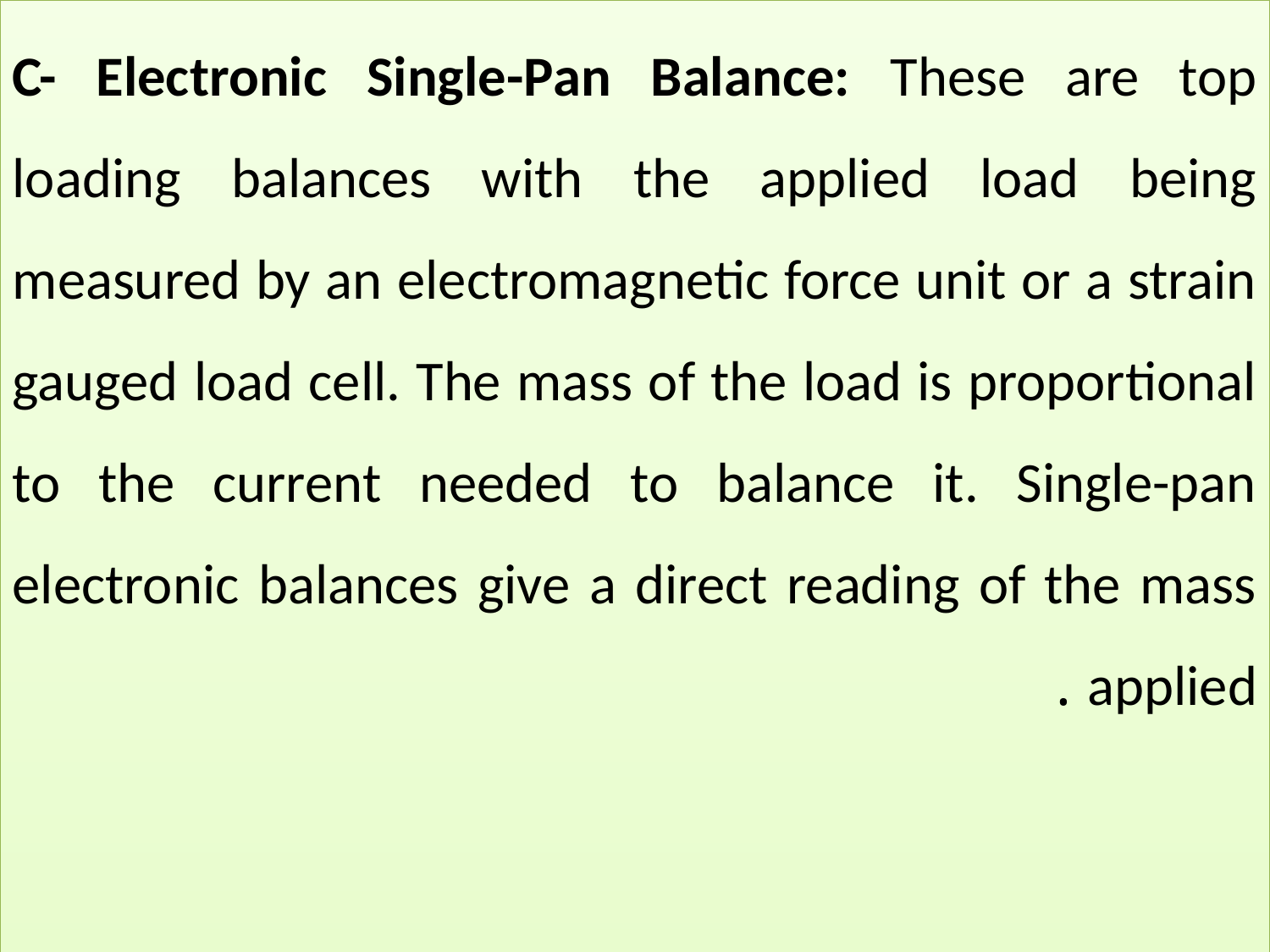

C- Electronic Single-Pan Balance: These are top loading balances with the applied load being measured by an electromagnetic force unit or a strain gauged load cell. The mass of the load is proportional to the current needed to balance it. Single-pan electronic balances give a direct reading of the mass applied .